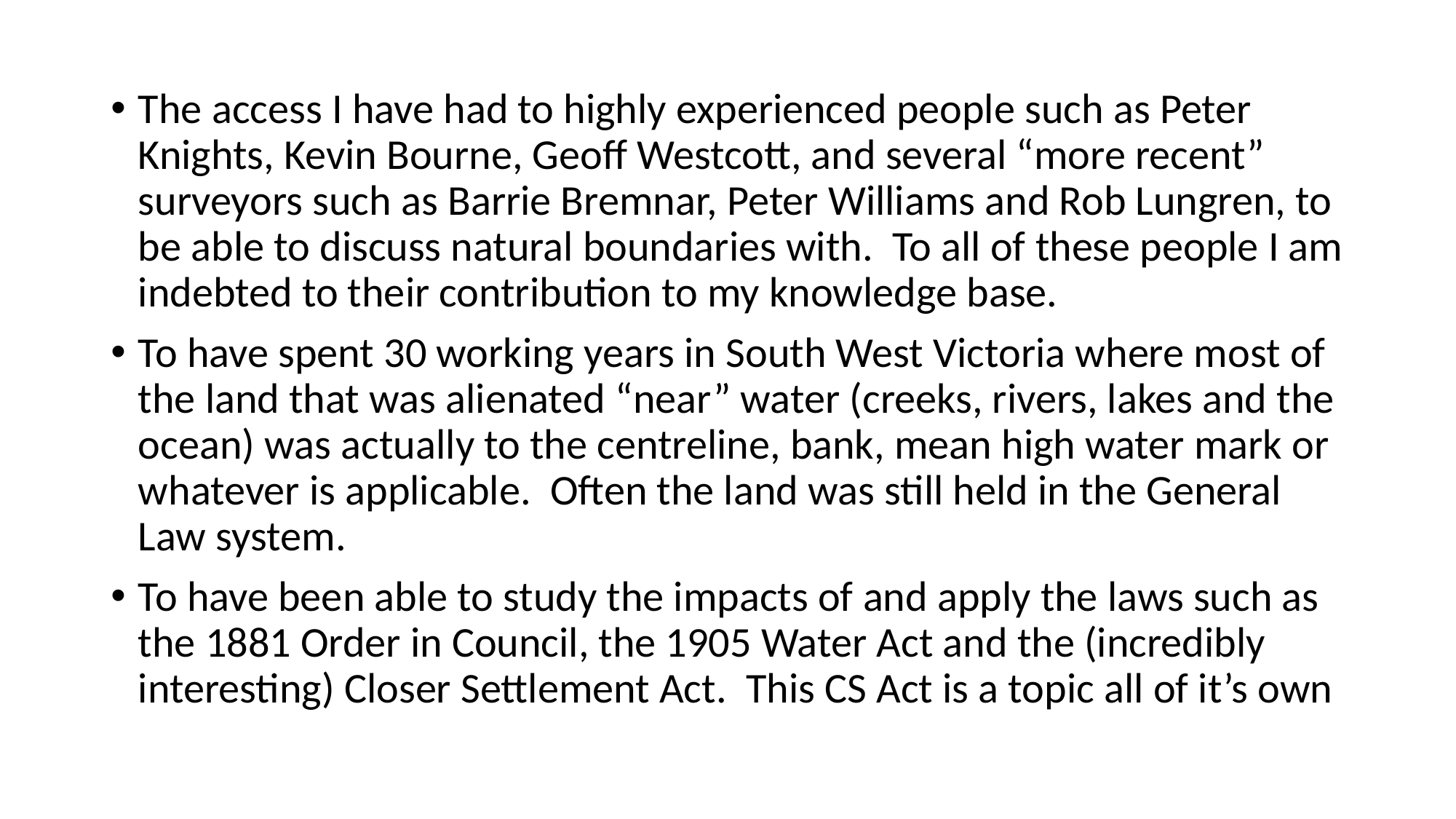

#
The access I have had to highly experienced people such as Peter Knights, Kevin Bourne, Geoff Westcott, and several “more recent” surveyors such as Barrie Bremnar, Peter Williams and Rob Lungren, to be able to discuss natural boundaries with.  To all of these people I am indebted to their contribution to my knowledge base.
To have spent 30 working years in South West Victoria where most of the land that was alienated “near” water (creeks, rivers, lakes and the ocean) was actually to the centreline, bank, mean high water mark or whatever is applicable.  Often the land was still held in the General Law system.
To have been able to study the impacts of and apply the laws such as the 1881 Order in Council, the 1905 Water Act and the (incredibly interesting) Closer Settlement Act.  This CS Act is a topic all of it’s own